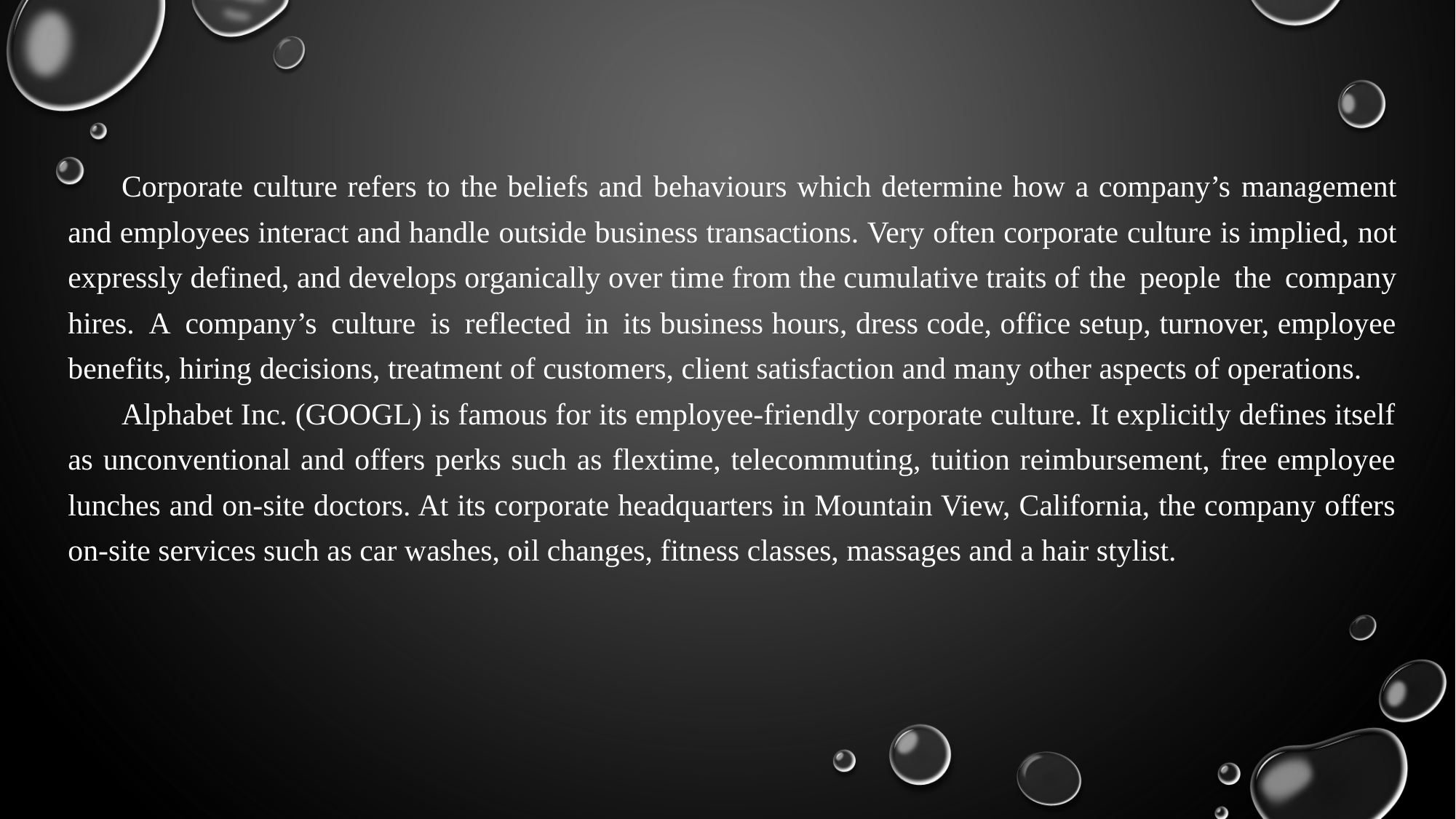

Corporate culture refers to the beliefs and behaviours which determine how a company’s management and employees interact and handle outside business transactions. Very often corporate culture is implied, not expressly defined, and develops organically over time from the cumulative traits of the people the company hires. A company’s culture is reflected in its business hours, dress code, office setup, turnover, employee benefits, hiring decisions, treatment of customers, client satisfaction and many other aspects of operations.
Alphabet Inc. (GOOGL) is famous for its employee-friendly corporate culture. It explicitly defines itself as unconventional and offers perks such as flextime, telecommuting, tuition reimbursement, free employee lunches and on-site doctors. At its corporate headquarters in Mountain View, California, the company offers on-site services such as car washes, oil changes, fitness classes, massages and a hair stylist.